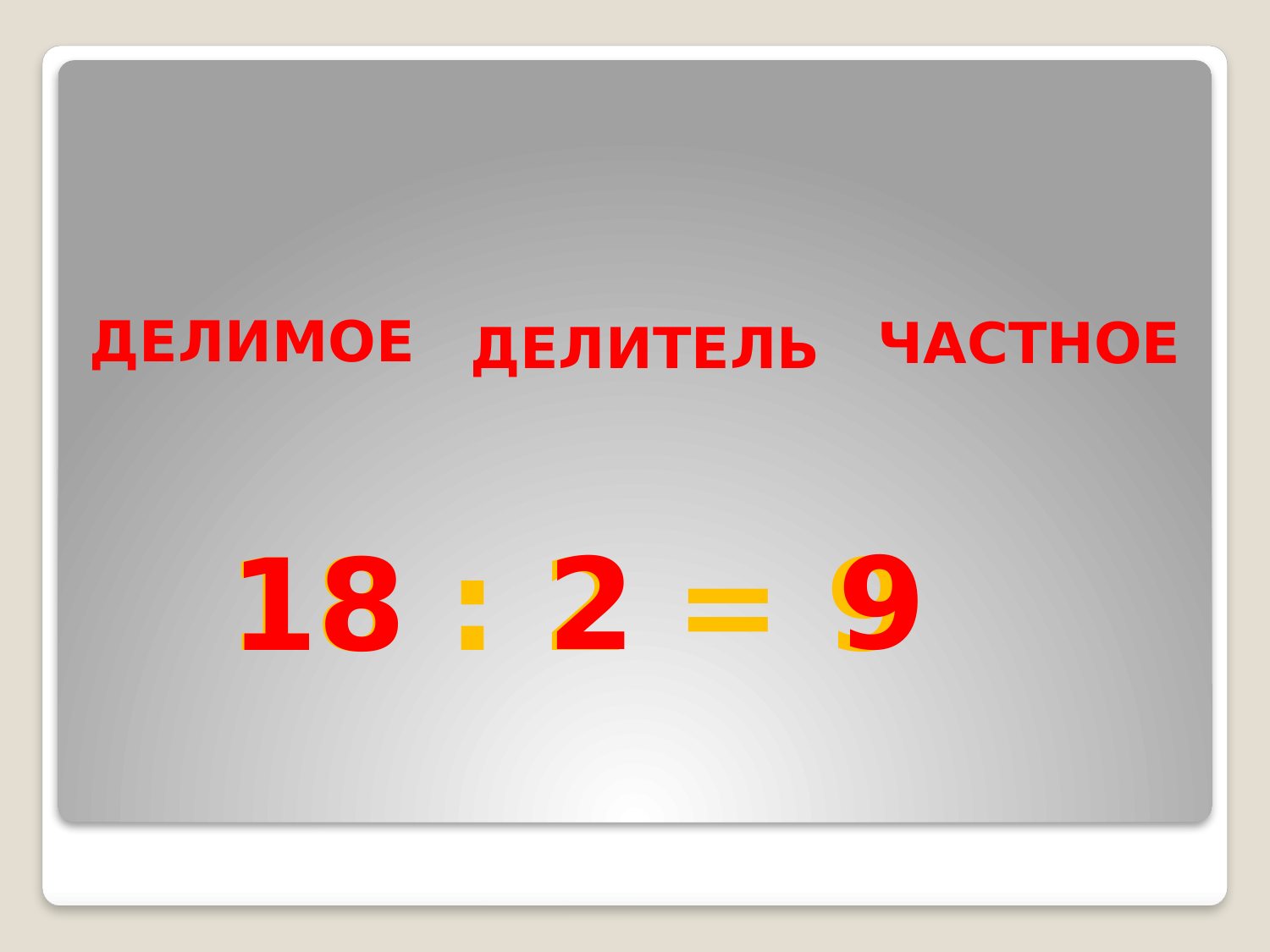

ДЕЛИТЕЛЬ
ДЕЛИМОЕ
ЧАСТНОЕ
9
2
# 18 : 2 = 9
18